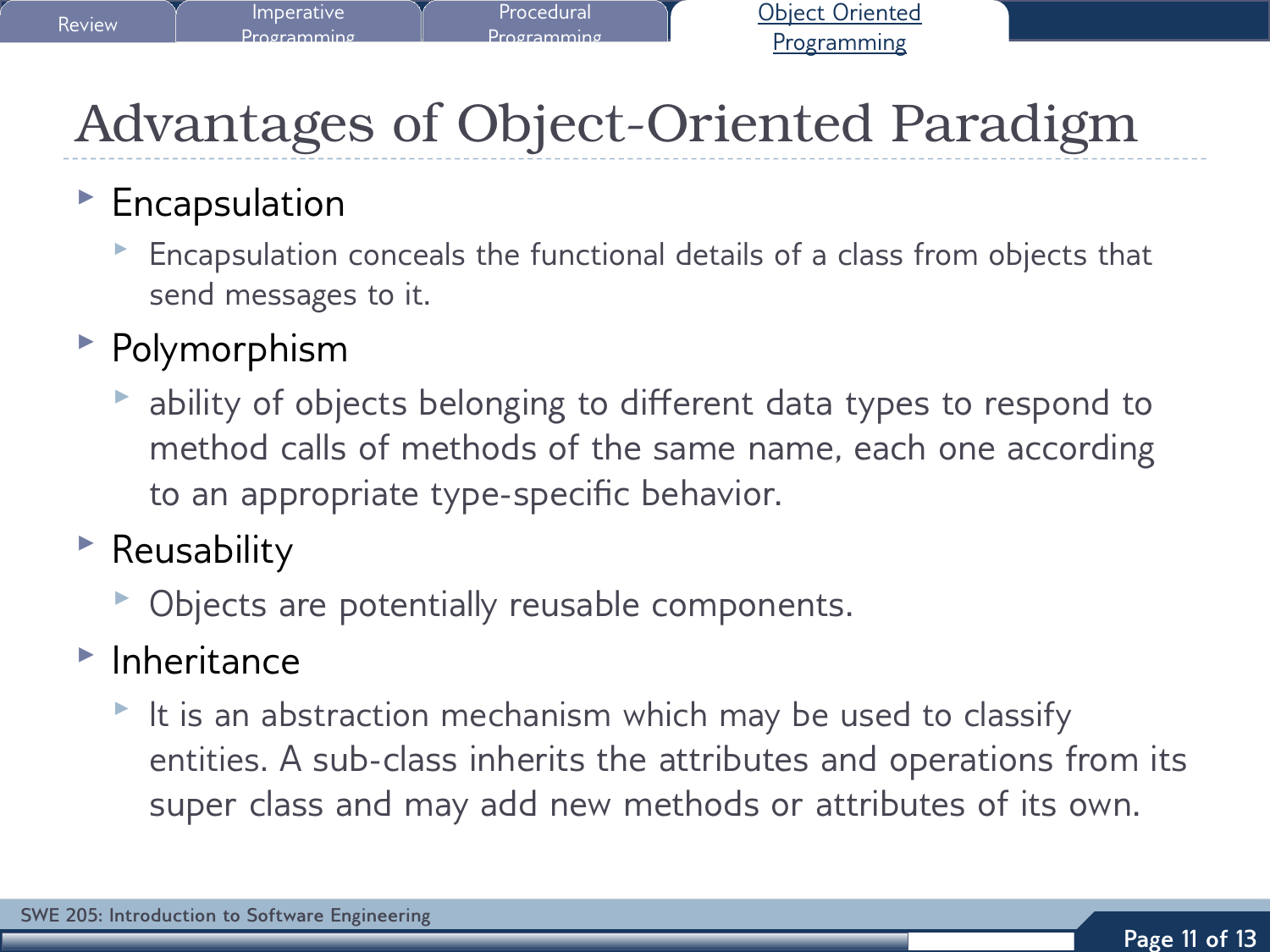

Review
Imperative Programming
Procedural Programming
Object Oriented Programming
# Advantages of Object-Oriented Paradigm
Encapsulation
Encapsulation conceals the functional details of a class from objects that send messages to it.
Polymorphism
ability of objects belonging to different data types to respond to method calls of methods of the same name, each one according to an appropriate type-specific behavior.
Reusability
Objects are potentially reusable components.
Inheritance
It is an abstraction mechanism which may be used to classify entities. A sub-class inherits the attributes and operations from its super class and may add new methods or attributes of its own.

Page 11 of 13